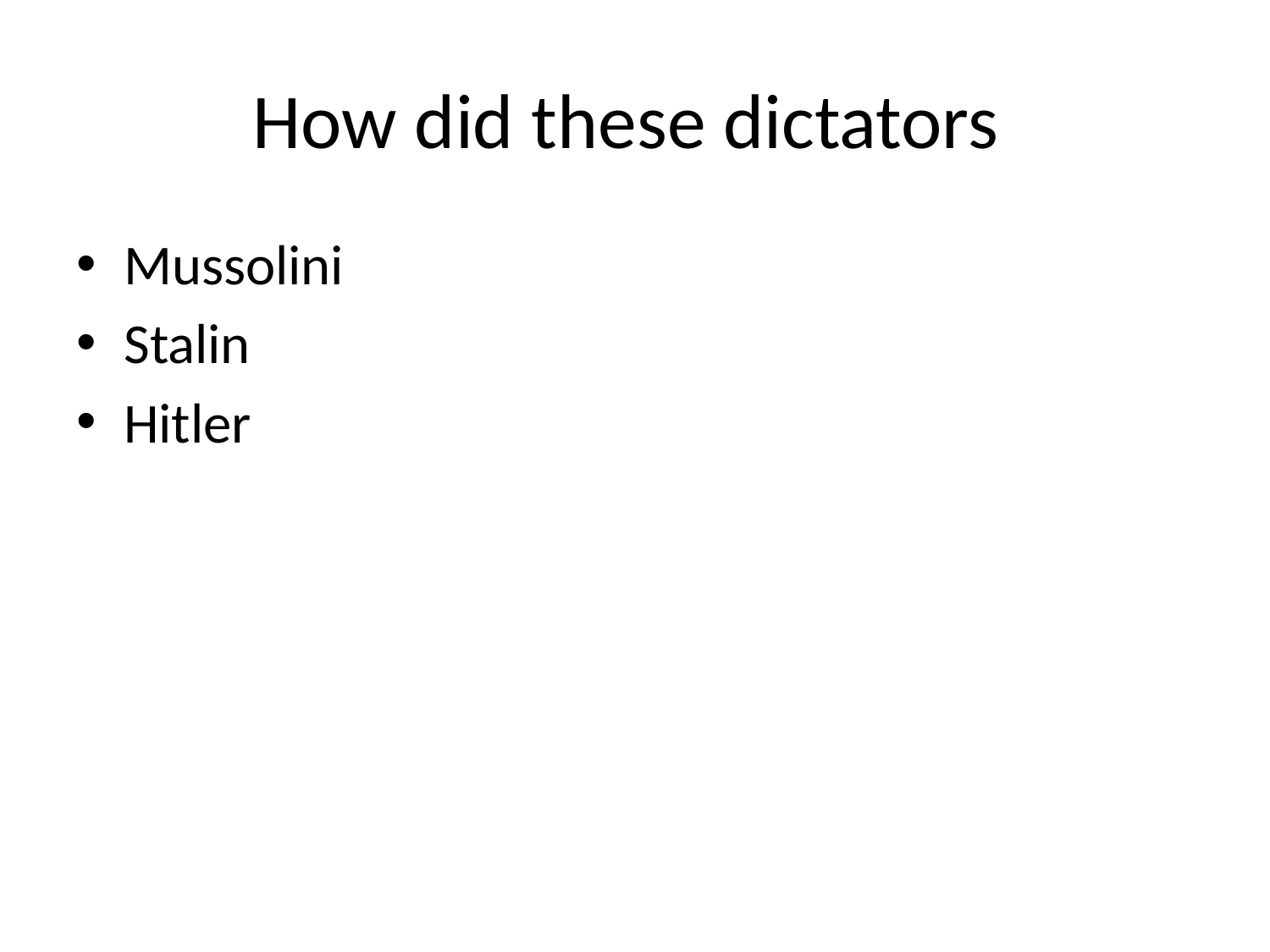

# How did these dictators
Mussolini
Stalin
Hitler